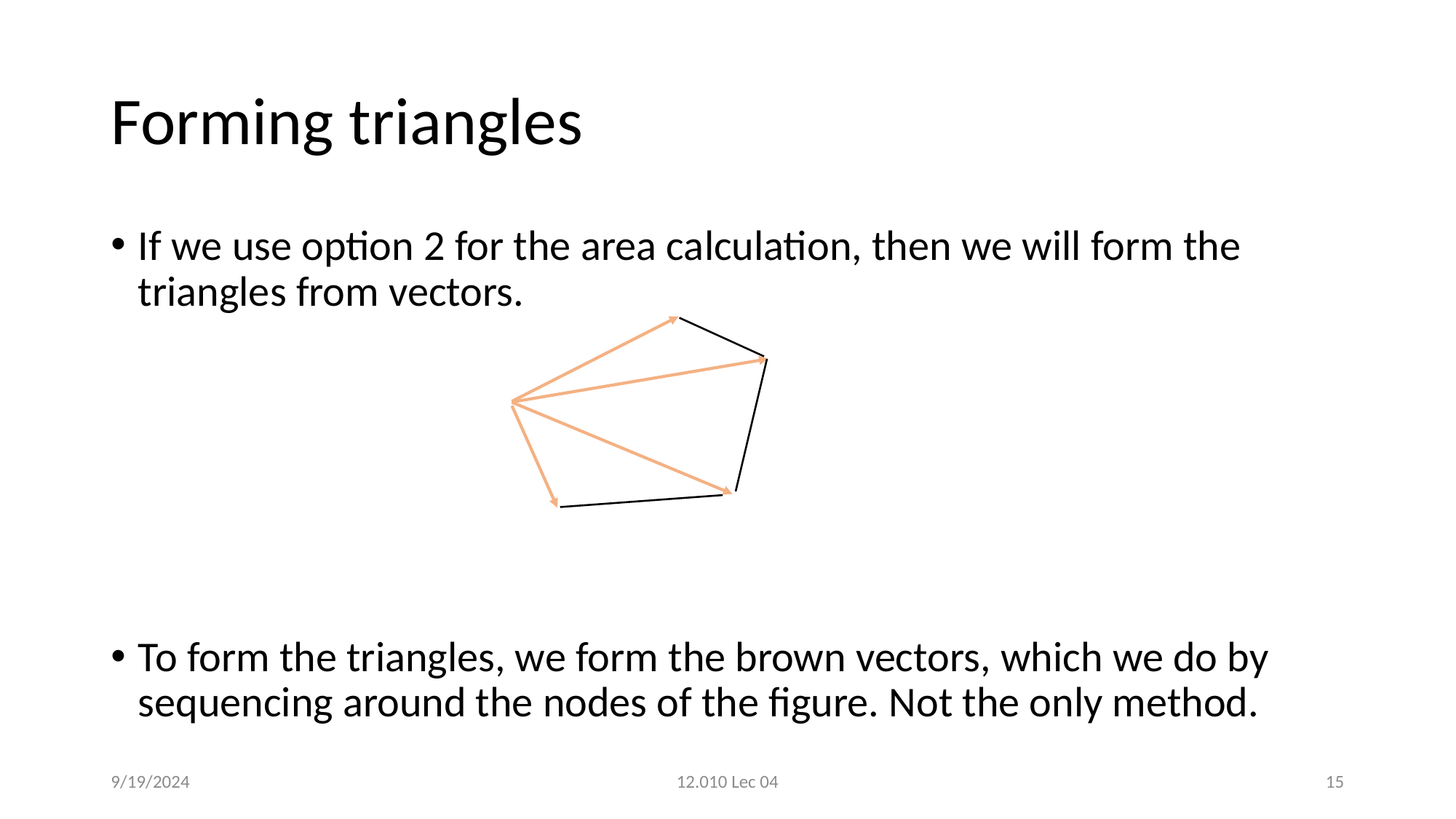

# Forming triangles
If we use option 2 for the area calculation, then we will form the triangles from vectors.

To form the triangles, we form the brown vectors, which we do by sequencing around the nodes of the figure. Not the only method.
9/19/2024
12.010 Lec 04
15